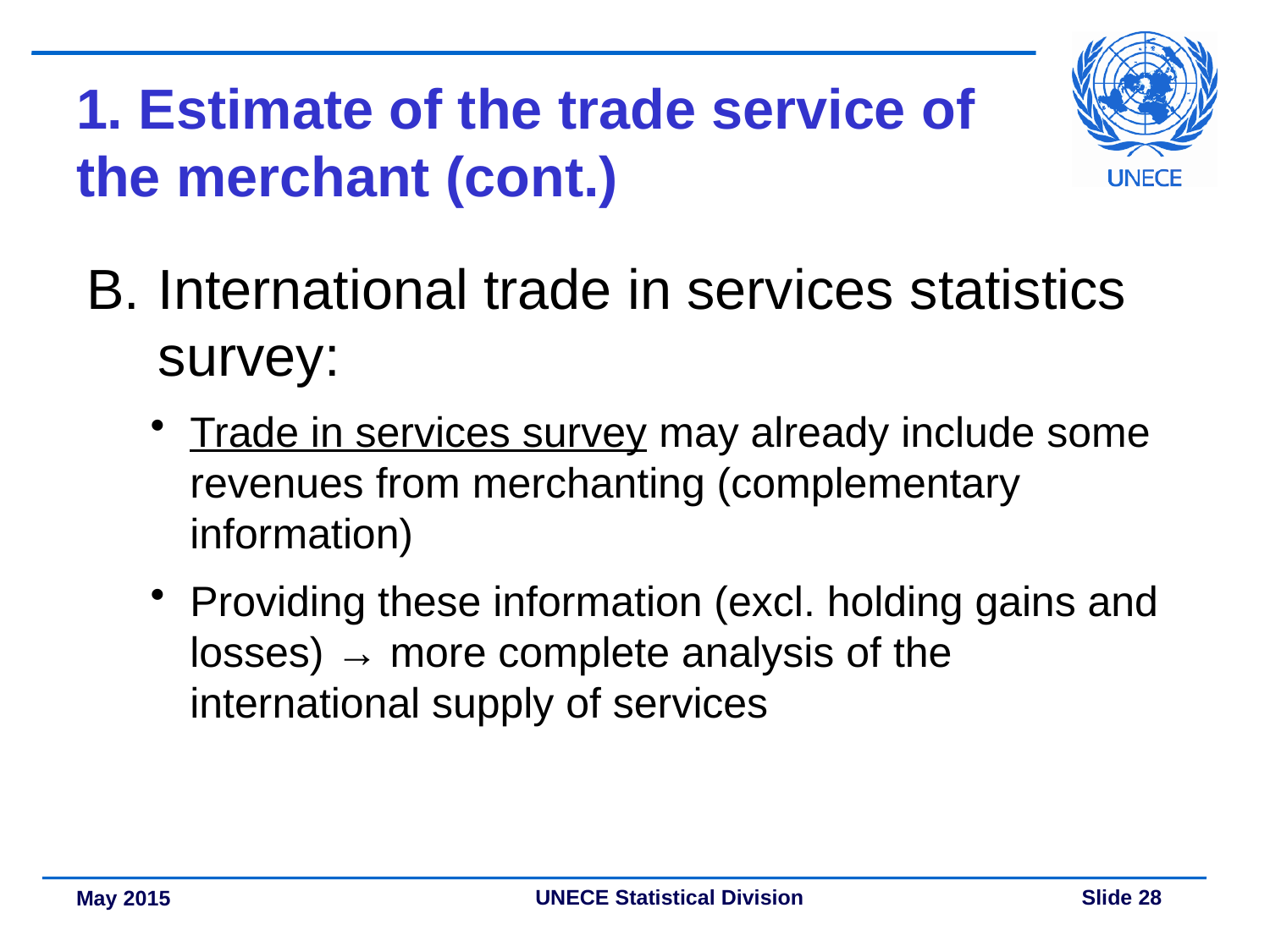

# 1. Estimate of the trade service of the merchant (cont.)
International trade in services statistics survey:
Trade in services survey may already include some revenues from merchanting (complementary information)
Providing these information (excl. holding gains and losses) → more complete analysis of the international supply of services
May 2015